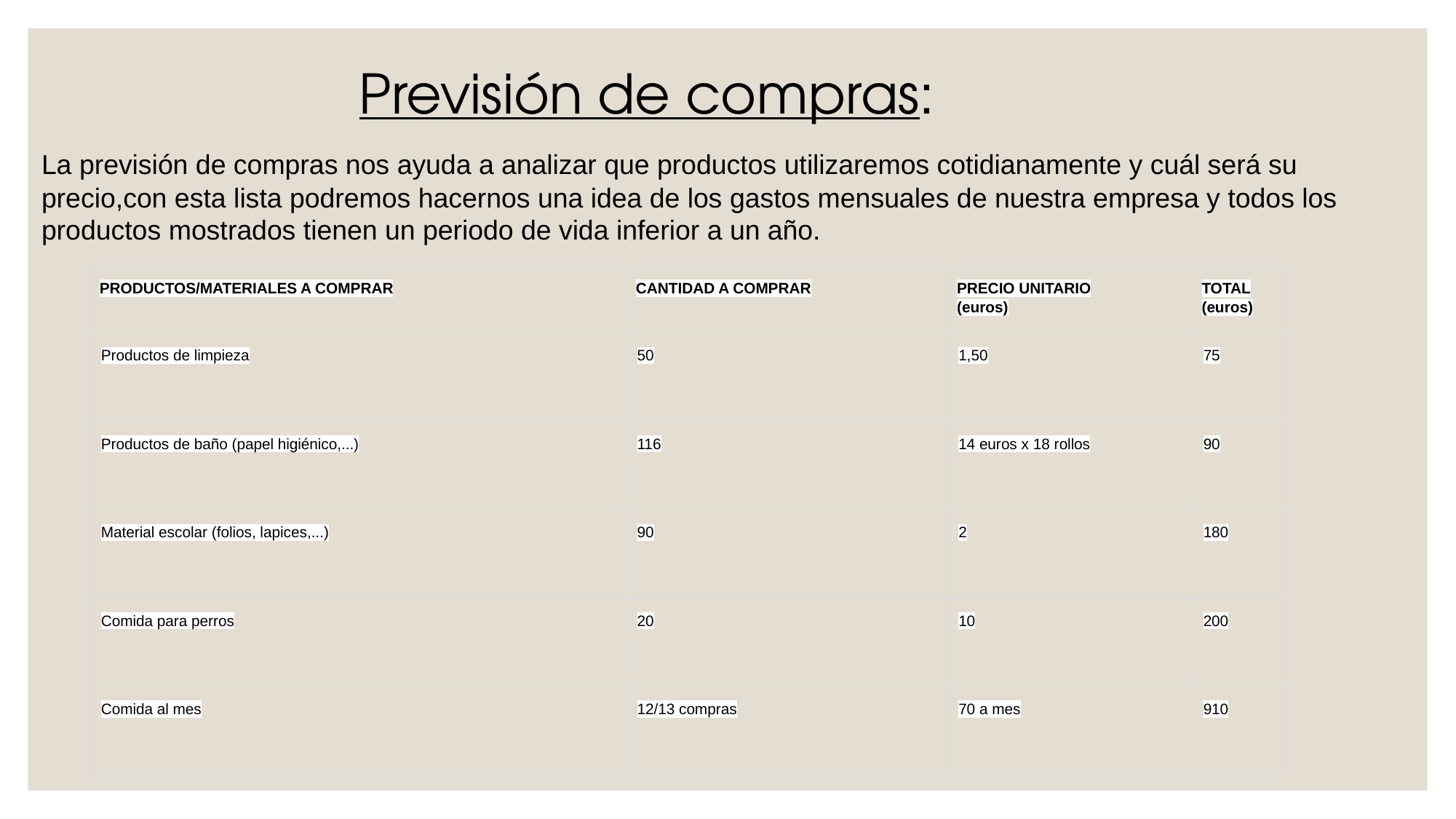

Previsión de compras:

La previsión de compras nos ayuda a analizar que productos utilizaremos cotidianamente y cuál será su precio,con esta lista podremos hacernos una idea de los gastos mensuales de nuestra empresa y todos los productos mostrados tienen un periodo de vida inferior a un año.
| PRODUCTOS/MATERIALES A COMPRAR | CANTIDAD A COMPRAR | PRECIO UNITARIO (euros) | TOTAL (euros) |
| --- | --- | --- | --- |
| Productos de limpieza | 50 | 1,50 | 75 |
| --- | --- | --- | --- |
| Productos de baño (papel higiénico,...) | 116 | 14 euros x 18 rollos | 90 |
| Material escolar (folios, lapices,...) | 90 | 2 | 180 |
| Comida para perros | 20 | 10 | 200 |
| Comida al mes | 12/13 compras | 70 a mes | 910 |